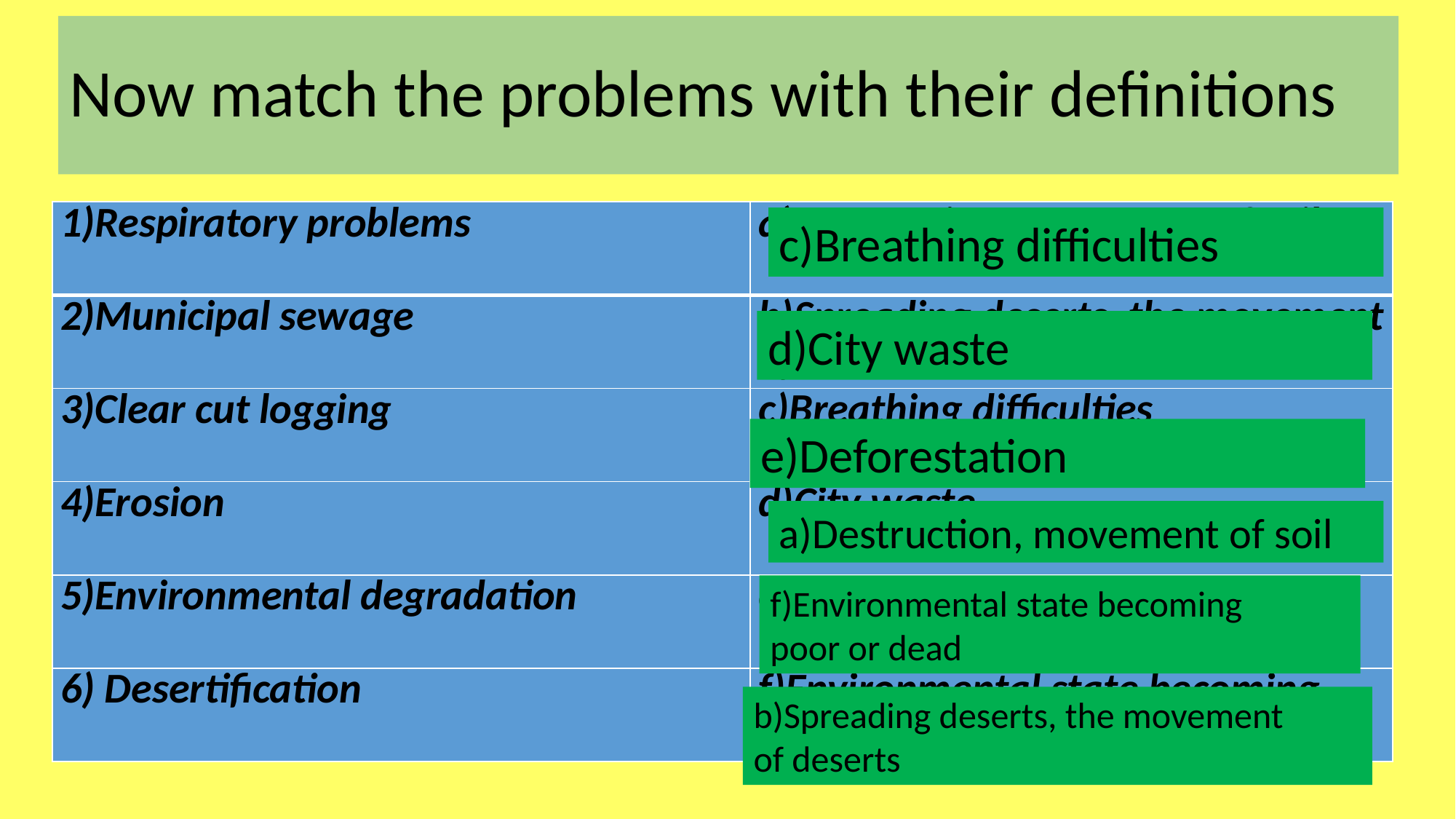

# Now match the problems with their definitions
| 1)Respiratory problems | a)Destruction, movement of soil |
| --- | --- |
| 2)Municipal sewage | b)Spreading deserts, the movement of deserts |
| 3)Clear cut logging | c)Breathing difficulties |
| 4)Erosion | d)City waste |
| 5)Environmental degradation | e)Deforestation |
| 6) Desertification | f)Environmental state becoming poor or dead |
c)Breathing difficulties
d)City waste
e)Deforestation
a)Destruction, movement of soil
f)Environmental state becoming
poor or dead
b)Spreading deserts, the movement
of deserts